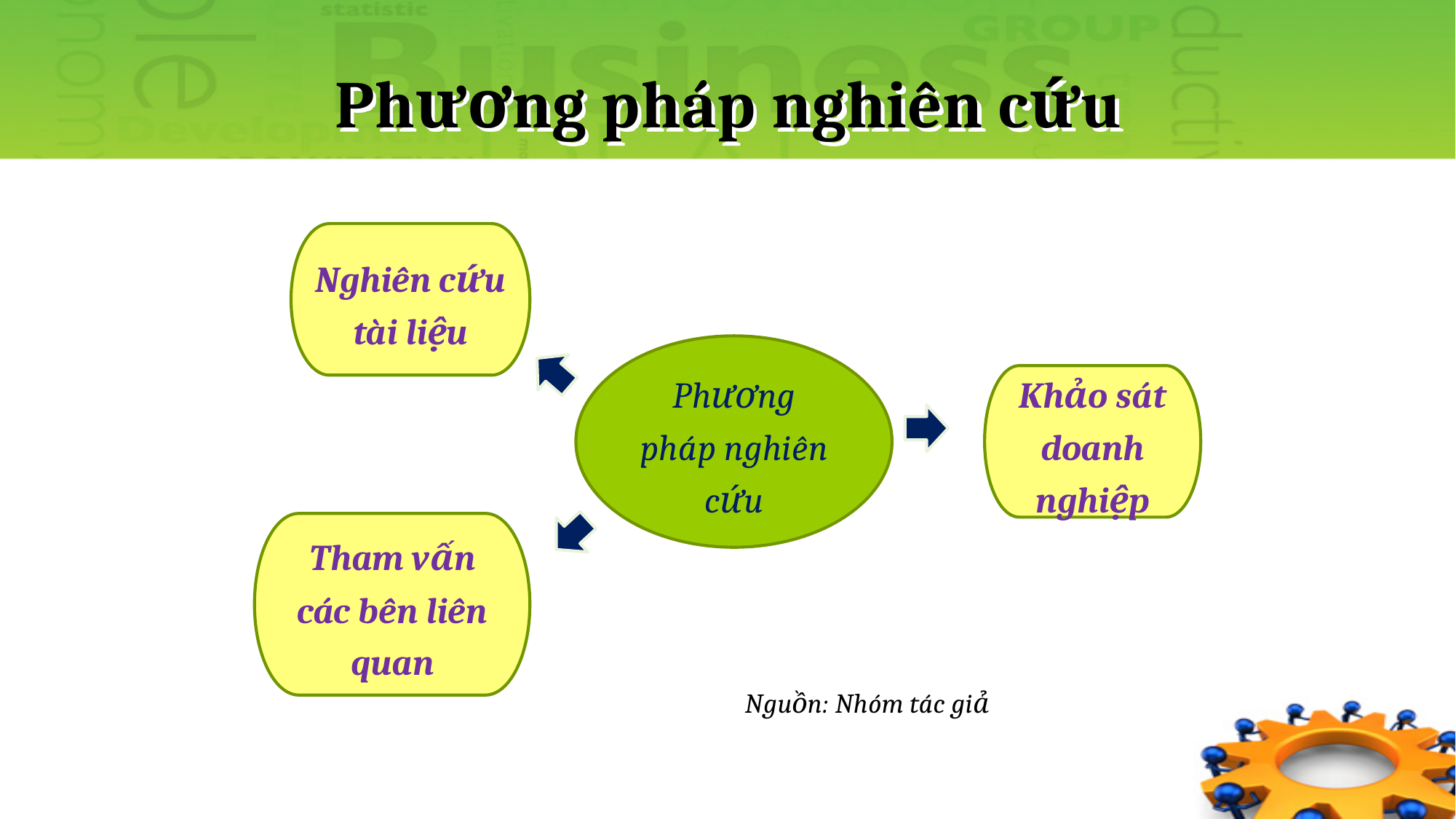

# Phương pháp nghiên cứu

Nghiên cứu tài liệu
Phương pháp nghiên cứu

Khảo sát doanh nghiệp

Tham vấn các bên liên quan
Nguồn: Nhóm tác giả